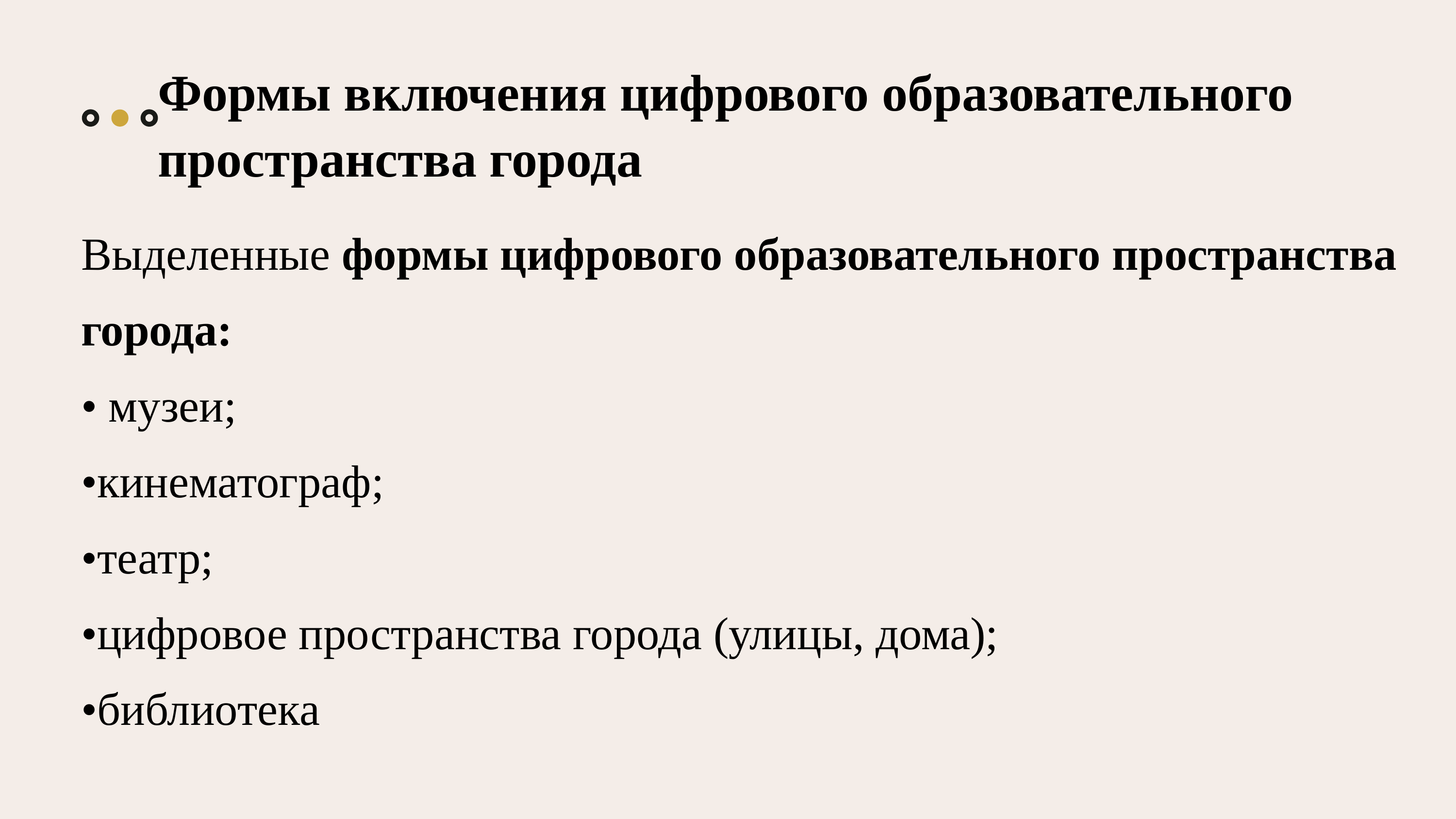

Формы включения цифрового образовательного пространства города

Выделенные формы цифрового образовательного пространства города:
• музеи;
•кинематограф;
•театр;
•цифровое пространства города (улицы, дома);
•библиотека